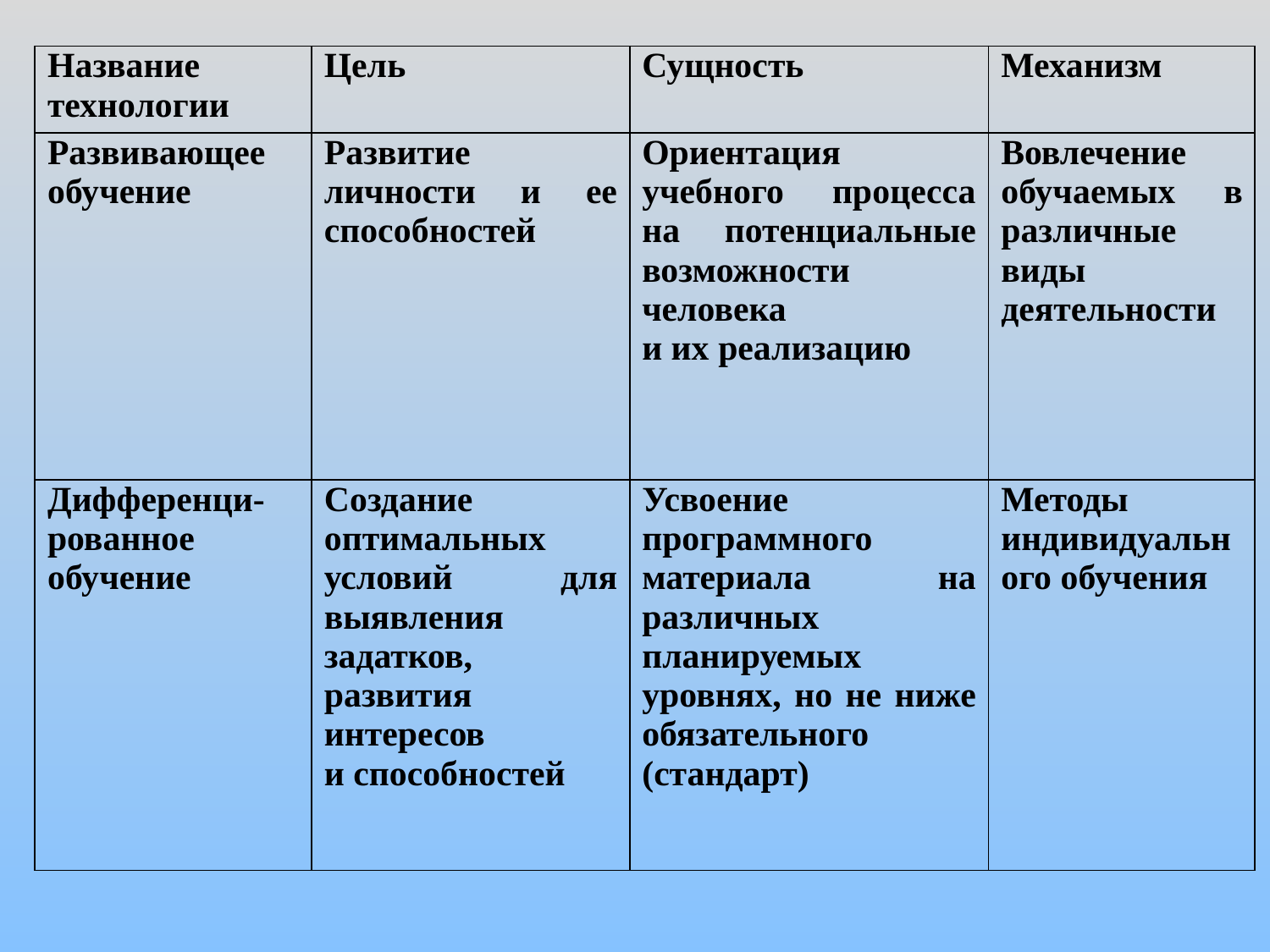

| Название технологии | Цель | Сущность | Механизм |
| --- | --- | --- | --- |
| Развивающее обучение | Развитие личности и ее способностей | Ориентация учебного процесса на потенциальные возможности человека и их реализацию | Вовлечение обучаемых в различные виды деятельности |
| Дифференци-рованное обучение | Создание оптимальных условий для выявления задатков, развития интересов и способностей | Усвоение программного материала на различных планируемых уровнях, но не ниже обязательного (стандарт) | Методы индивидуального обучения |